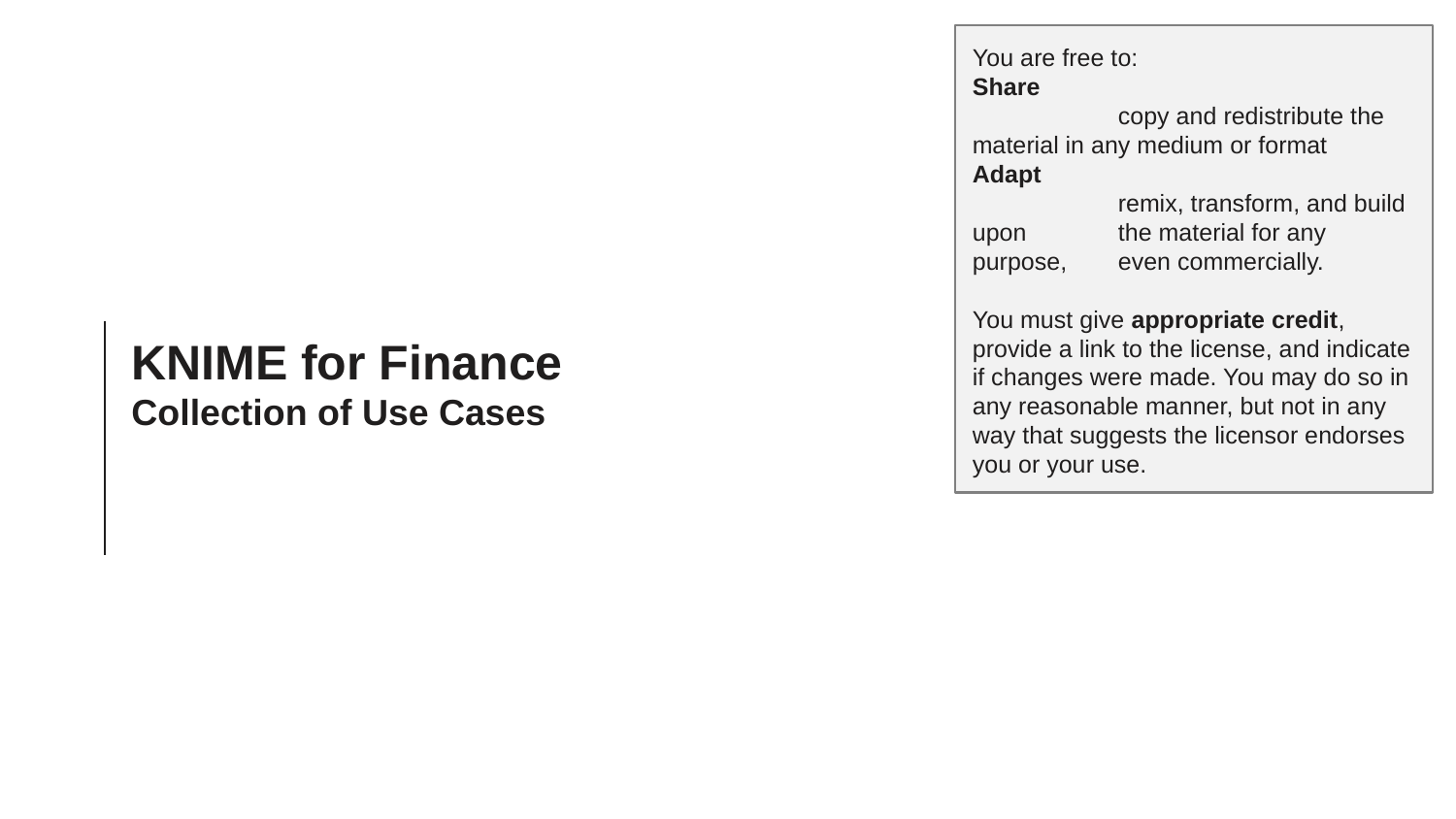

# KNIME for Finance Collection of Use Cases